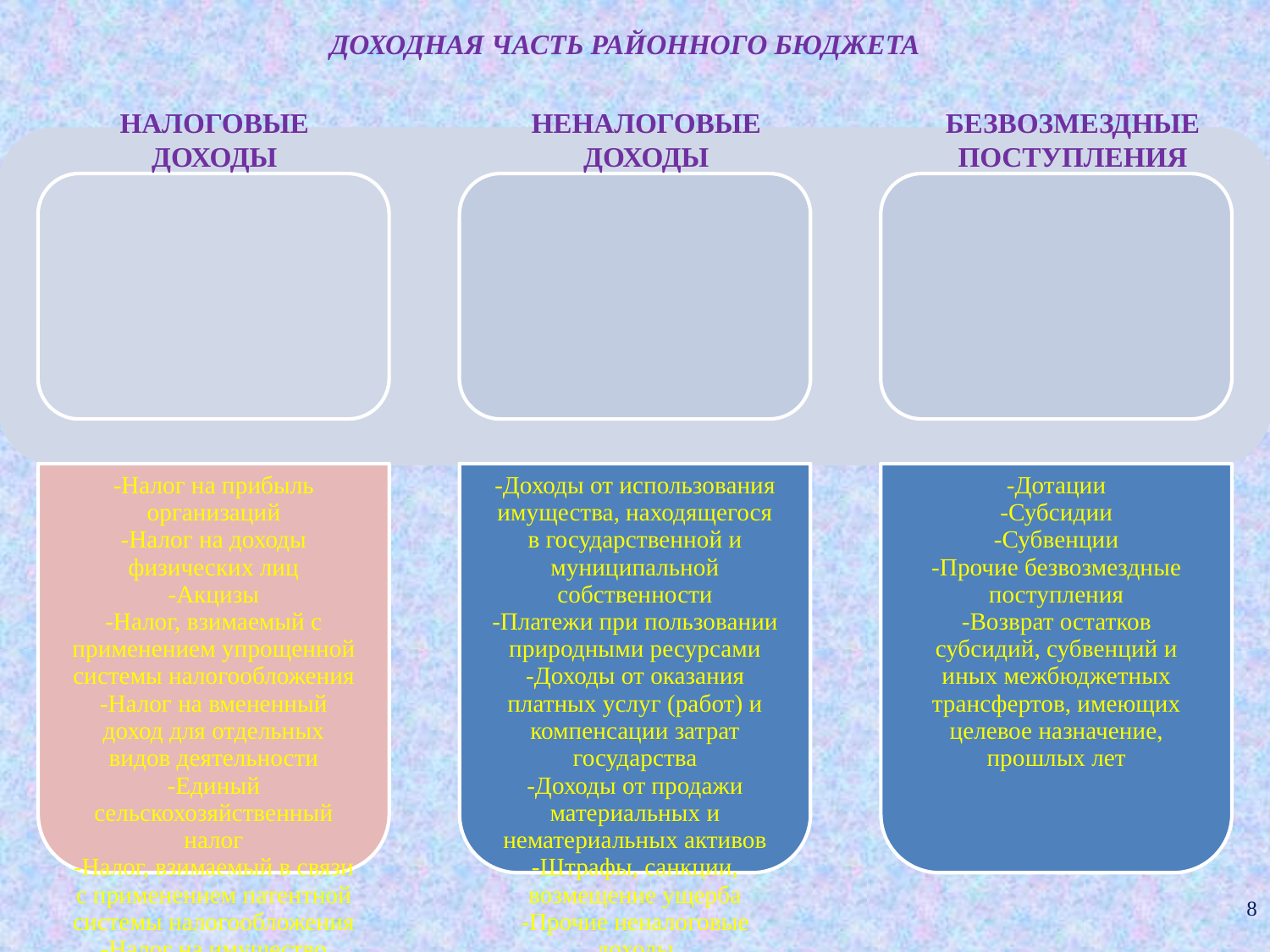

ДОХОДНАЯ ЧАСТЬ РАЙОННОГО БЮДЖЕТА
НАЛОГОВЫЕ ДОХОДЫ
НЕНАЛОГОВЫЕ ДОХОДЫ
БЕЗВОЗМЕЗДНЫЕ ПОСТУПЛЕНИЯ
-Налог на прибыль организаций
-Налог на доходы физических лиц
-Акцизы
-Налог, взимаемый с применением упрощенной системы налогообложения
-Налог на вмененный доход для отдельных видов деятельности
-Единый сельскохозяйственный налог
-Налог, взимаемый в связи с применением патентной системы налогообложения
-Доходы от использования имущества, находящегося в государственной и муниципальной собственности
-Платежи при пользовании природными ресурсами
-Доходы от оказания платных услуг (работ) и компенсации затрат государства
-Доходы от продажи материальных и нематериальных активов
-Штрафы, санкции, возмещение ущерба
-Дотации
-Субсидии
-Субвенции
-Прочие безвозмездные поступления
-Возврат остатков субсидий, субвенций и иных межбюджетных трансфертов, имеющих целевое назначение, прошлых лет
8